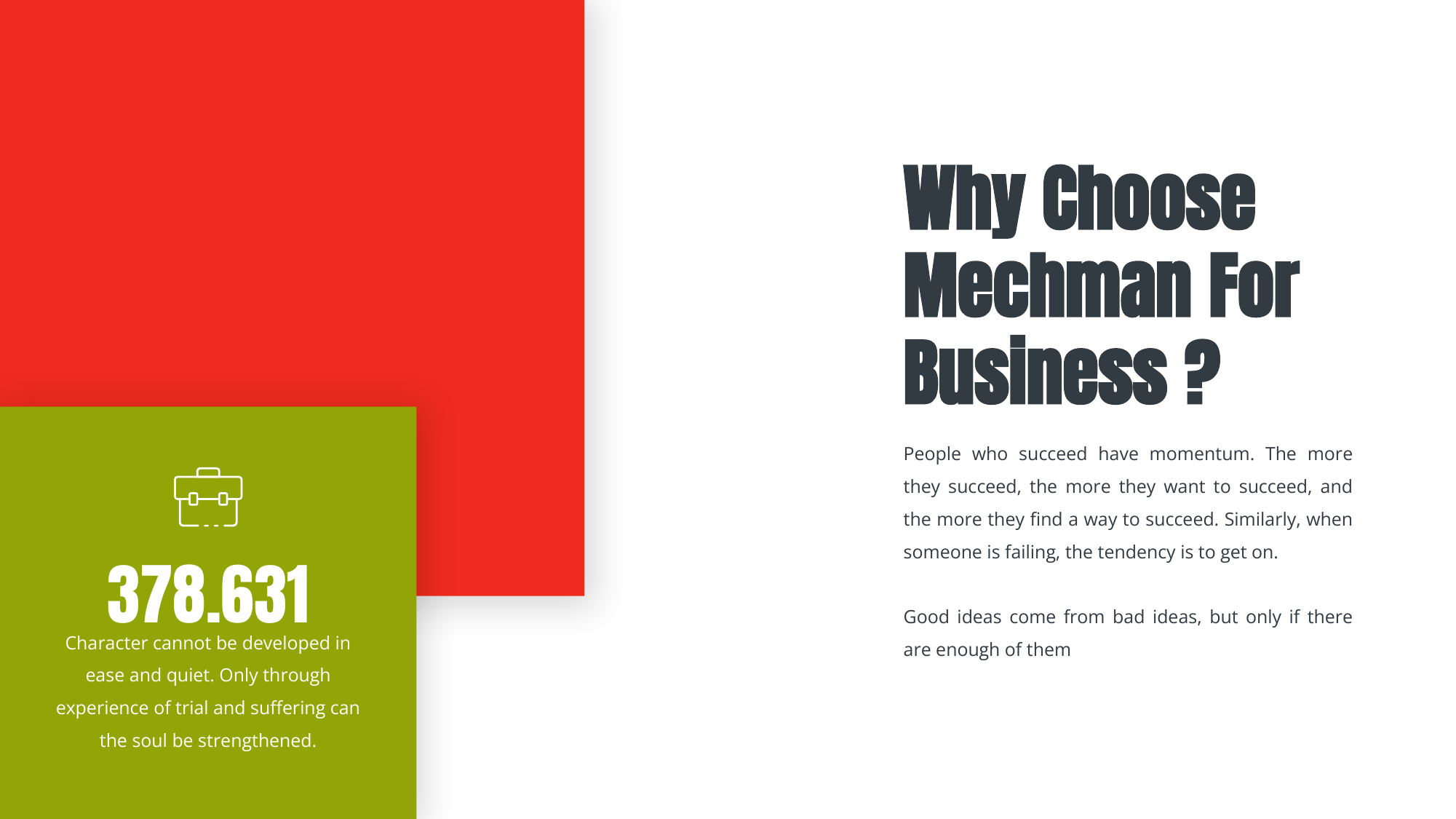

Why Choose Mechman For Business ?

People who succeed have momentum. The more they succeed, the more they want to succeed, and the more they find a way to succeed. Similarly, when someone is failing, the tendency is to get on.

Good ideas come from bad ideas, but only if there are enough of them

378.631
Character cannot be developed in ease and quiet. Only through experience of trial and suffering can the soul be strengthened.